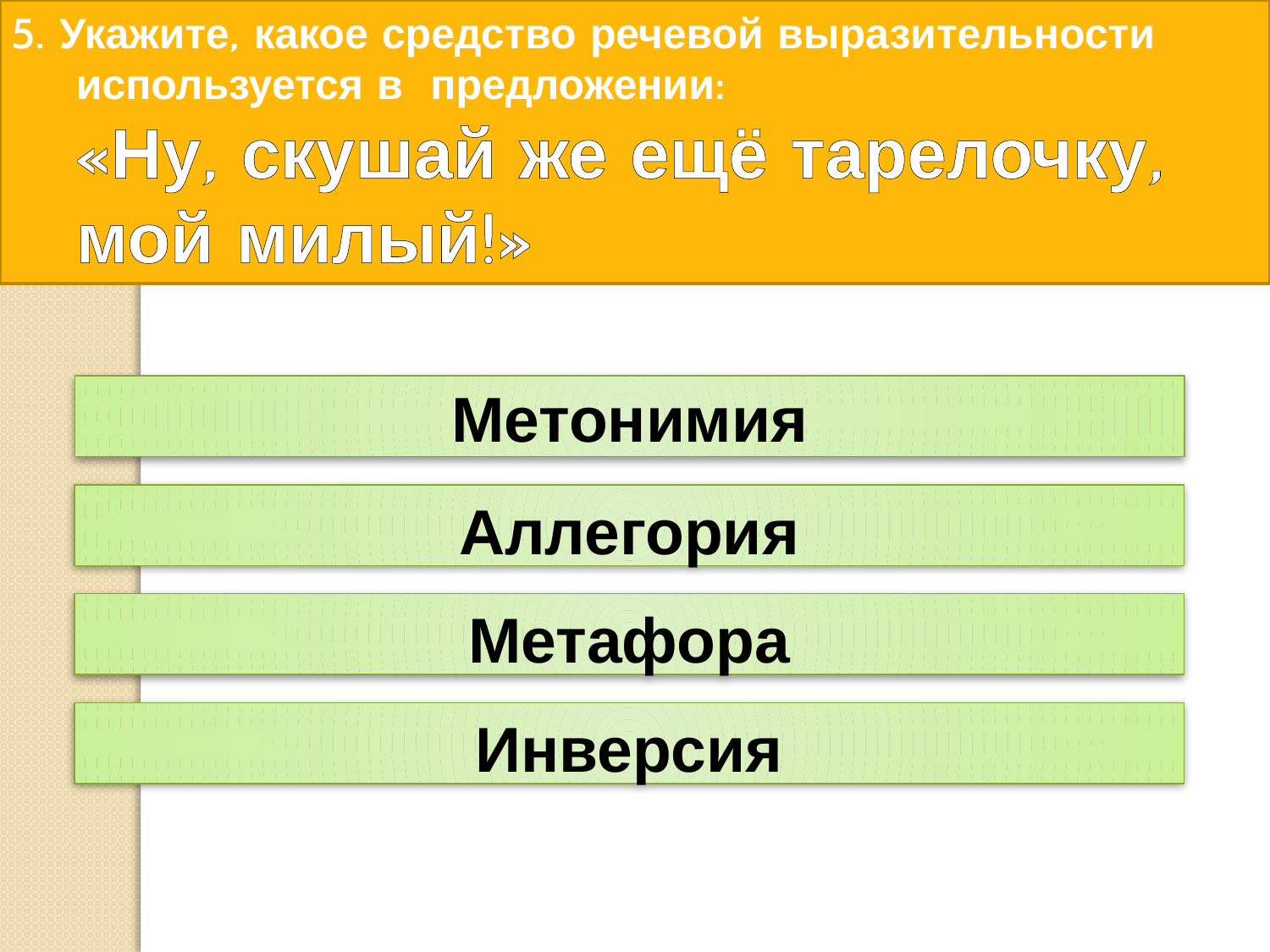

5. Укажите, какое средство речевой выразительности используется в  предложении:
     «Ну, скушай же ещё тарелочку, мой милый!»
Метонимия
Аллегория
Метафора
Инверсия